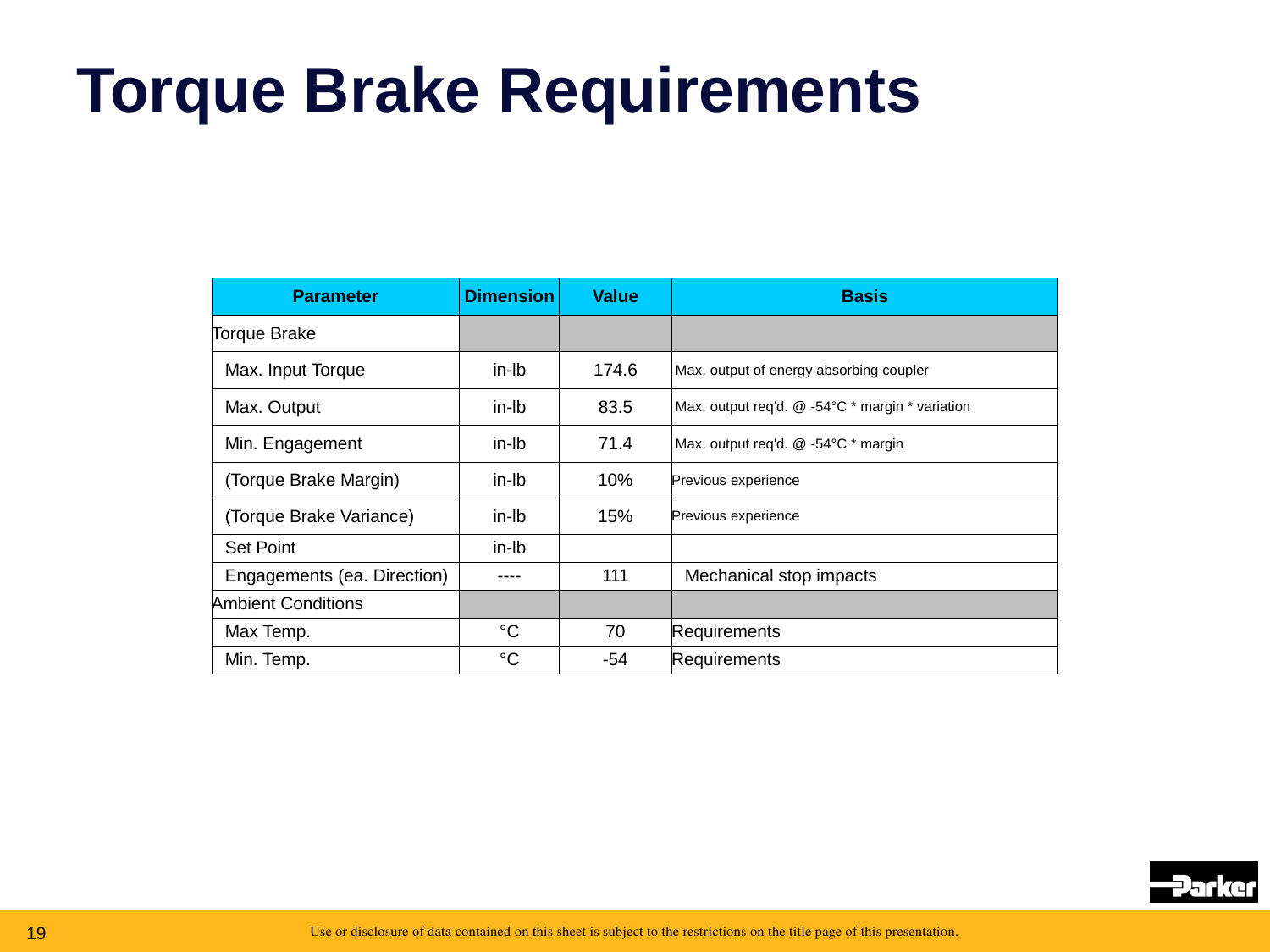

# Torque Brake Requirements
| Parameter | Dimension | Value | Basis |
| --- | --- | --- | --- |
| Torque Brake |  |  |  |
| Max. Input Torque | in-lb | 174.6 | Max. output of energy absorbing coupler |
| Max. Output | in-lb | 83.5 | Max. output req'd. @ -54°C \* margin \* variation |
| Min. Engagement | in-lb | 71.4 | Max. output req'd. @ -54°C \* margin |
| (Torque Brake Margin) | in-lb | 10% | Previous experience |
| (Torque Brake Variance) | in-lb | 15% | Previous experience |
| Set Point | in-lb |  |  |
| Engagements (ea. Direction) | ---- | 111 | Mechanical stop impacts |
| Ambient Conditions |  |  |  |
| Max Temp. | °C | 70 | Requirements |
| Min. Temp. | °C | -54 | Requirements |